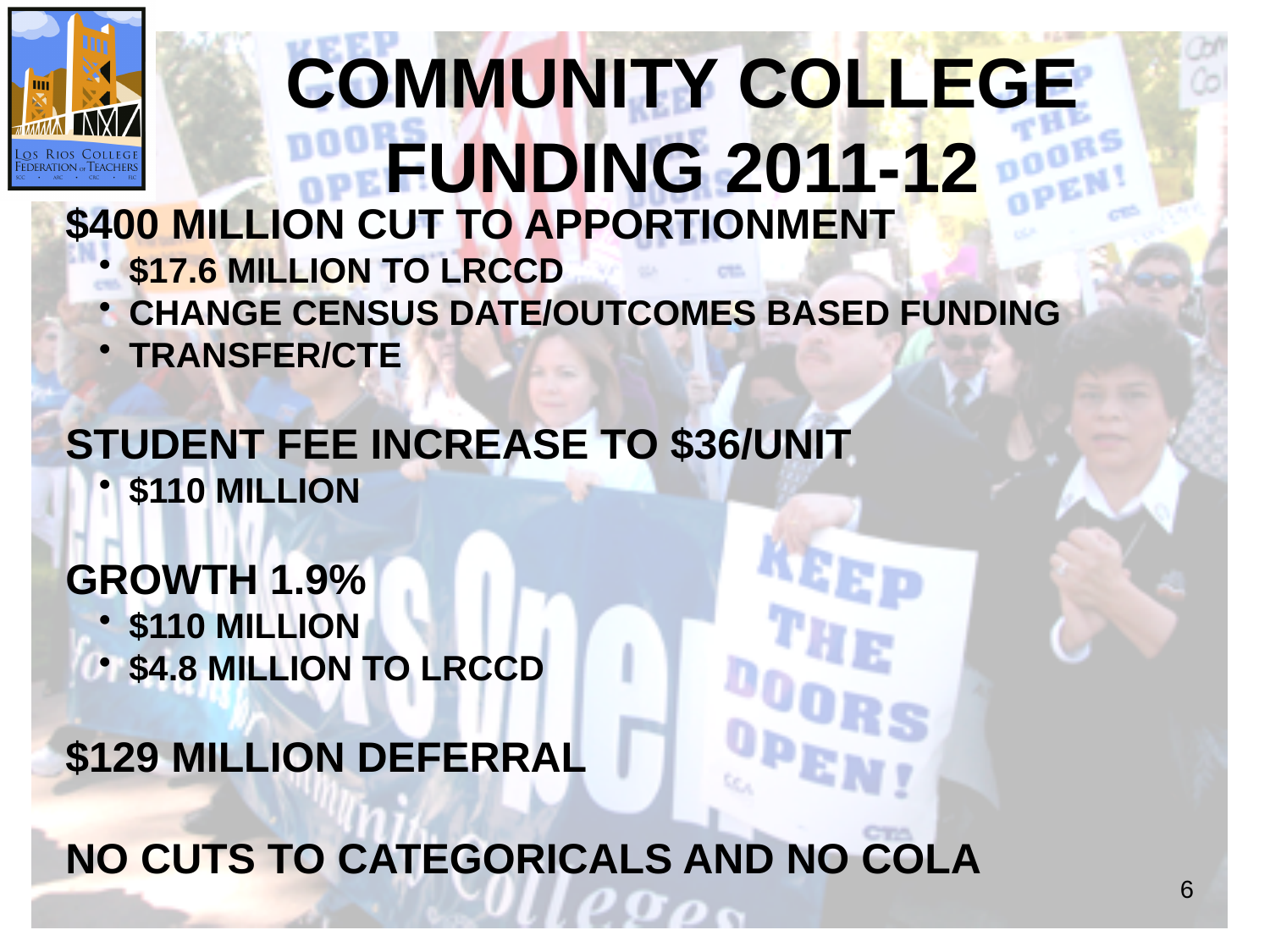

# COMMUNITY COLLEGE FUNDING 2011-12
$400 MILLION CUT TO APPORTIONMENT
$17.6 MILLION TO LRCCD
CHANGE CENSUS DATE/OUTCOMES BASED FUNDING
TRANSFER/CTE

STUDENT FEE INCREASE TO $36/UNIT
$110 MILLION

GROWTH 1.9%
$110 MILLION
$4.8 MILLION TO LRCCD

$129 MILLION DEFERRAL

NO CUTS TO CATEGORICALS AND NO COLA
6